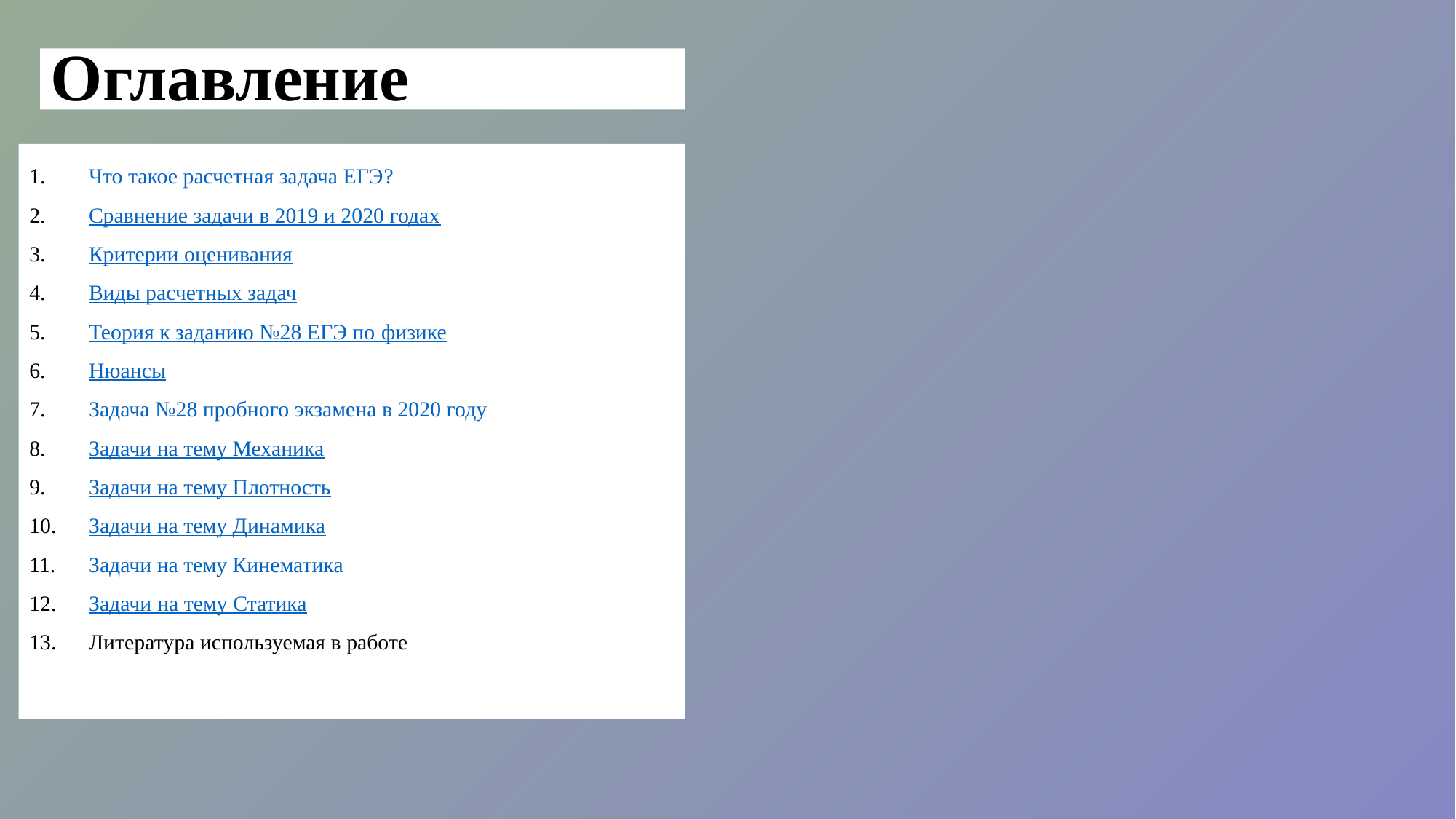

# Оглавление
Что такое расчетная задача ЕГЭ?
Сравнение задачи в 2019 и 2020 годах
Критерии оценивания
Виды расчетных задач
Теория к заданию №28 ЕГЭ по физике
Нюансы
Задача №28 пробного экзамена в 2020 году
Задачи на тему Механика
Задачи на тему Плотность
Задачи на тему Динамика
Задачи на тему Кинематика
Задачи на тему Статика
Литература используемая в работе